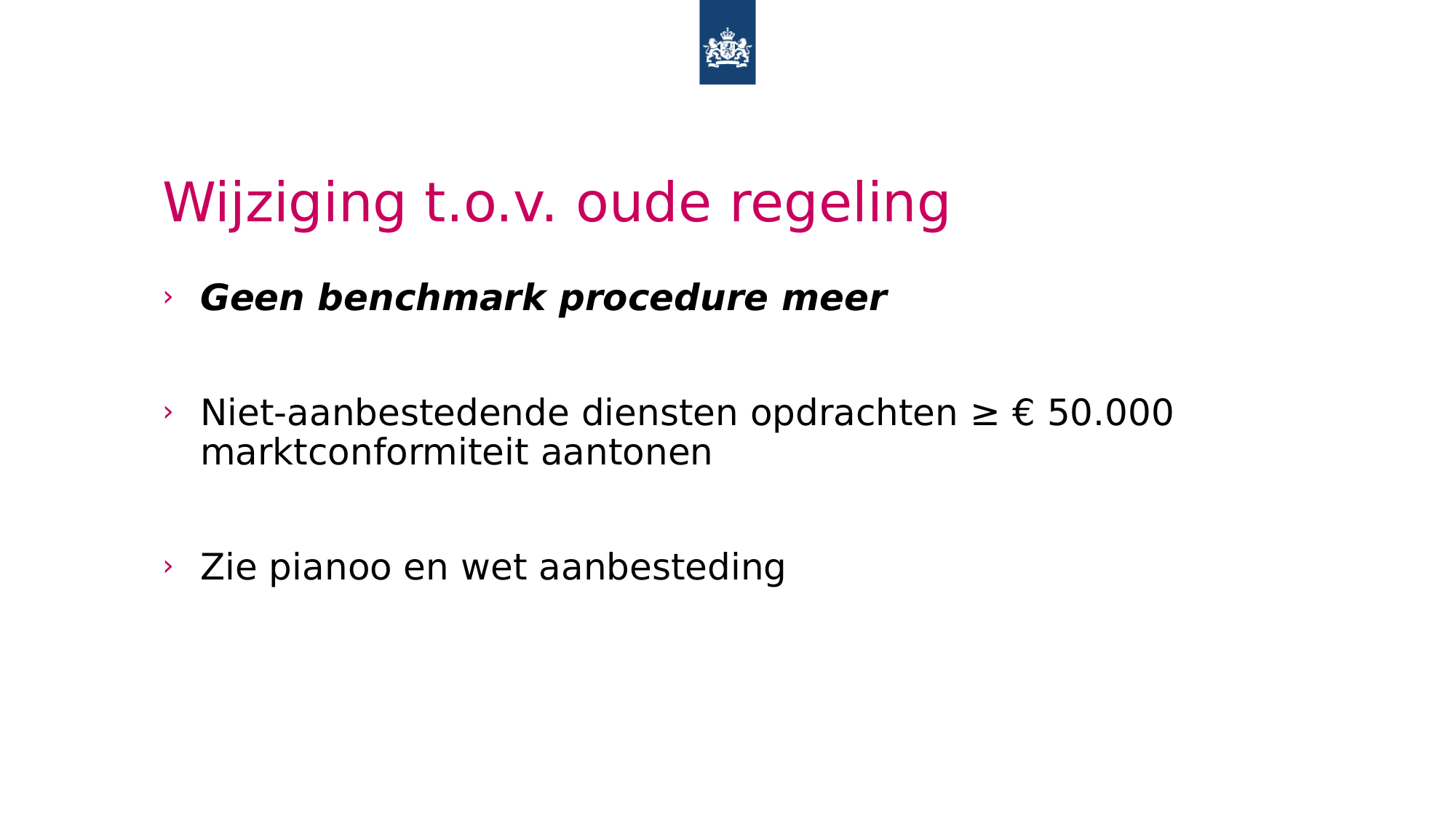

Wijziging t.o.v. oude regeling
Geen benchmark procedure meer

Niet-aanbestedende diensten opdrachten ≥ € 50.000 marktconformiteit aantonen

Zie pianoo en wet aanbesteding